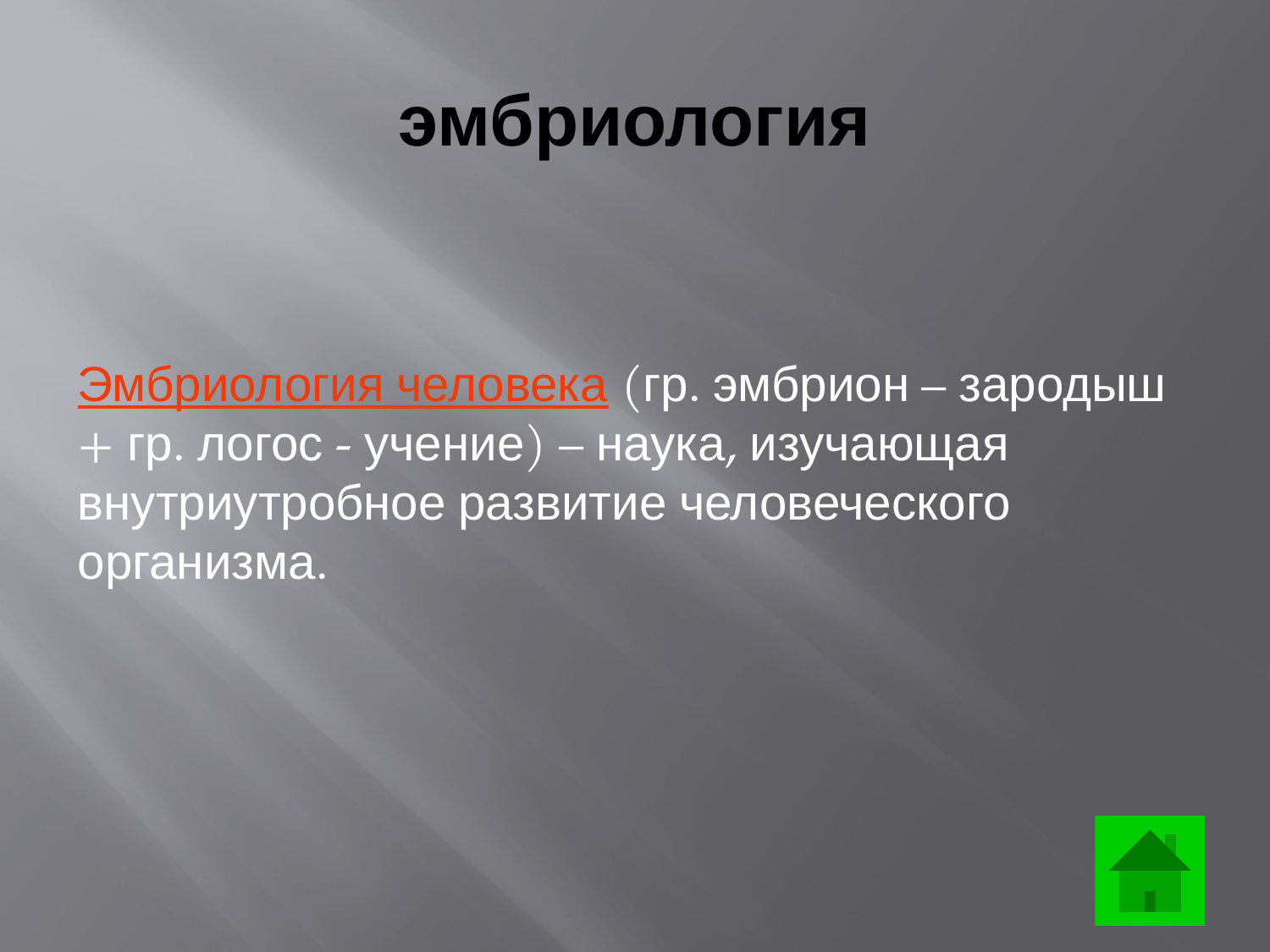

# эмбриология
Эмбриология человека (гр. эмбрион – зародыш + гр. логос - учение) – наука, изучающая внутриутробное развитие человеческого организма.